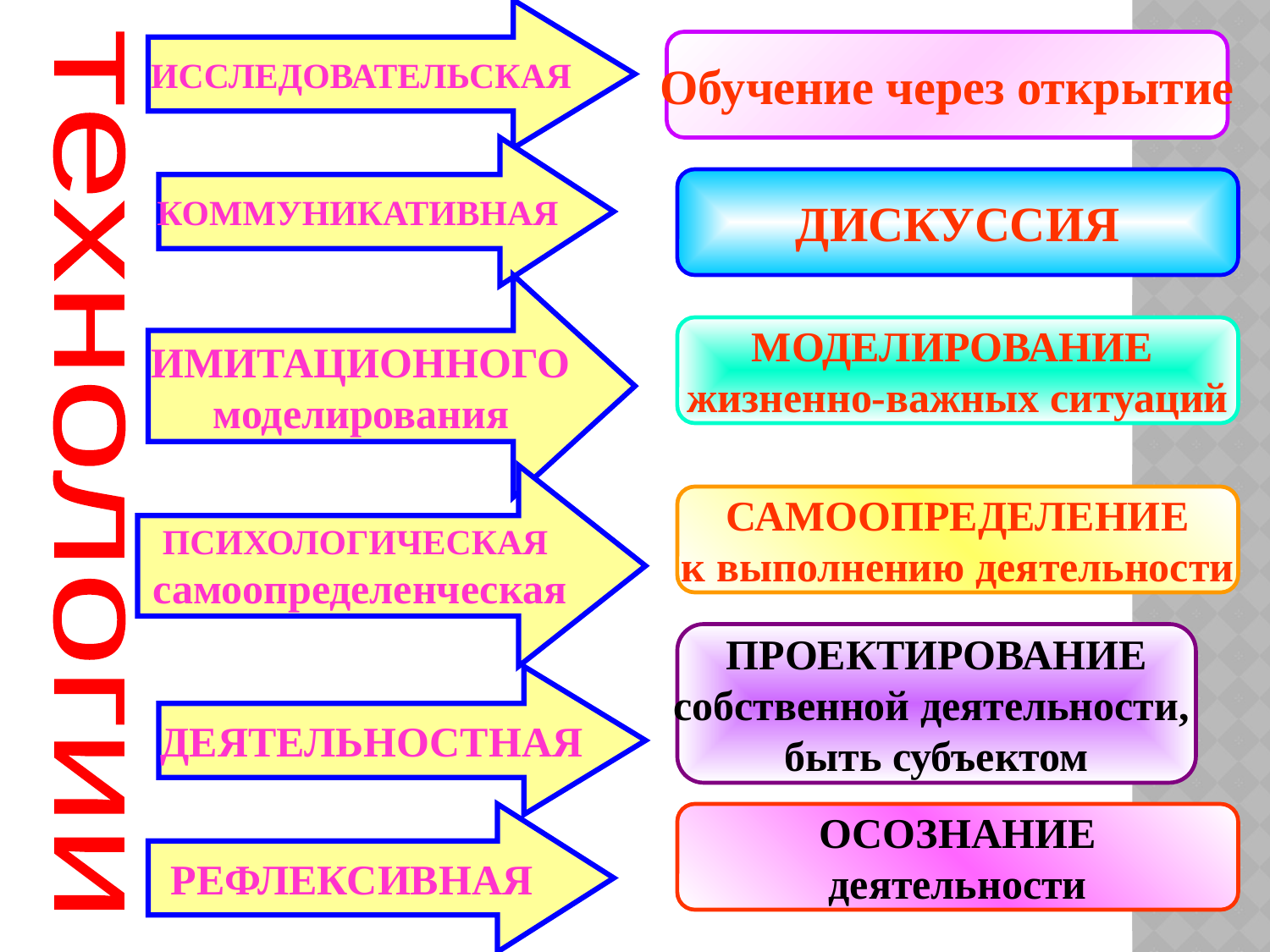

ИССЛЕДОВАТЕЛЬСКАЯ
Обучение через открытие
КОММУНИКАТИВНАЯ
ДИСКУССИЯ
ИМИТАЦИОННОГО
моделирования
МОДЕЛИРОВАНИЕ
жизненно-важных ситуаций
технологии
ПСИХОЛОГИЧЕСКАЯ
самоопределенческая
САМООПРЕДЕЛЕНИЕ
к выполнению деятельности
ПРОЕКТИРОВАНИЕ
собственной деятельности,
быть субъектом
ДЕЯТЕЛЬНОСТНАЯ
РЕФЛЕКСИВНАЯ
ОСОЗНАНИЕ
деятельности